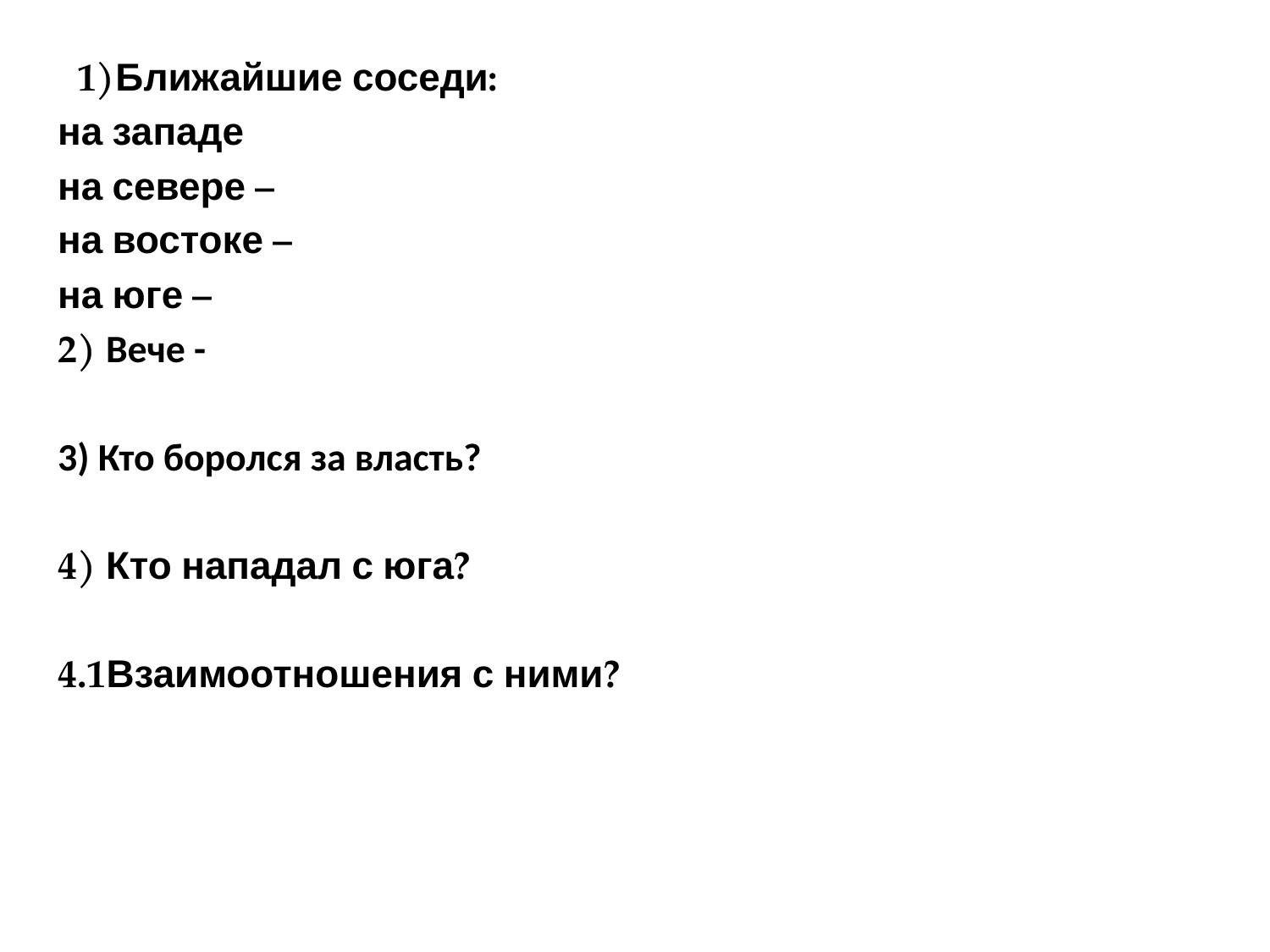

1)Ближайшие соседи:
на западе
на севере –
на востоке –
на юге –
2) Вече -

3) Кто боролся за власть?

4) Кто нападал с юга?

4.1Взаимоотношения с ними?